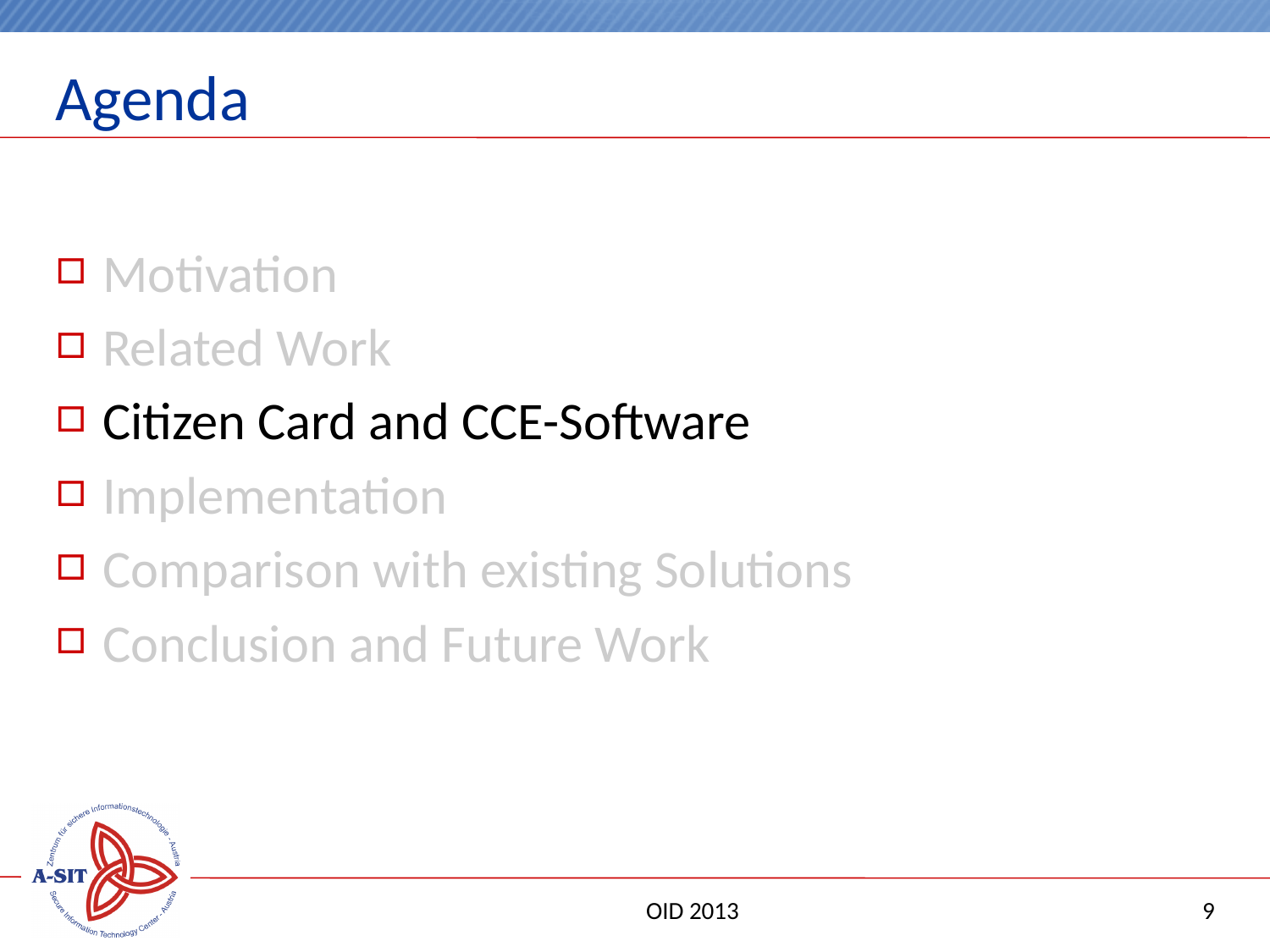

# Agenda
Motivation
Related Work
Citizen Card and CCE-Software
Implementation
Comparison with existing Solutions
Conclusion and Future Work
OID 2013
9